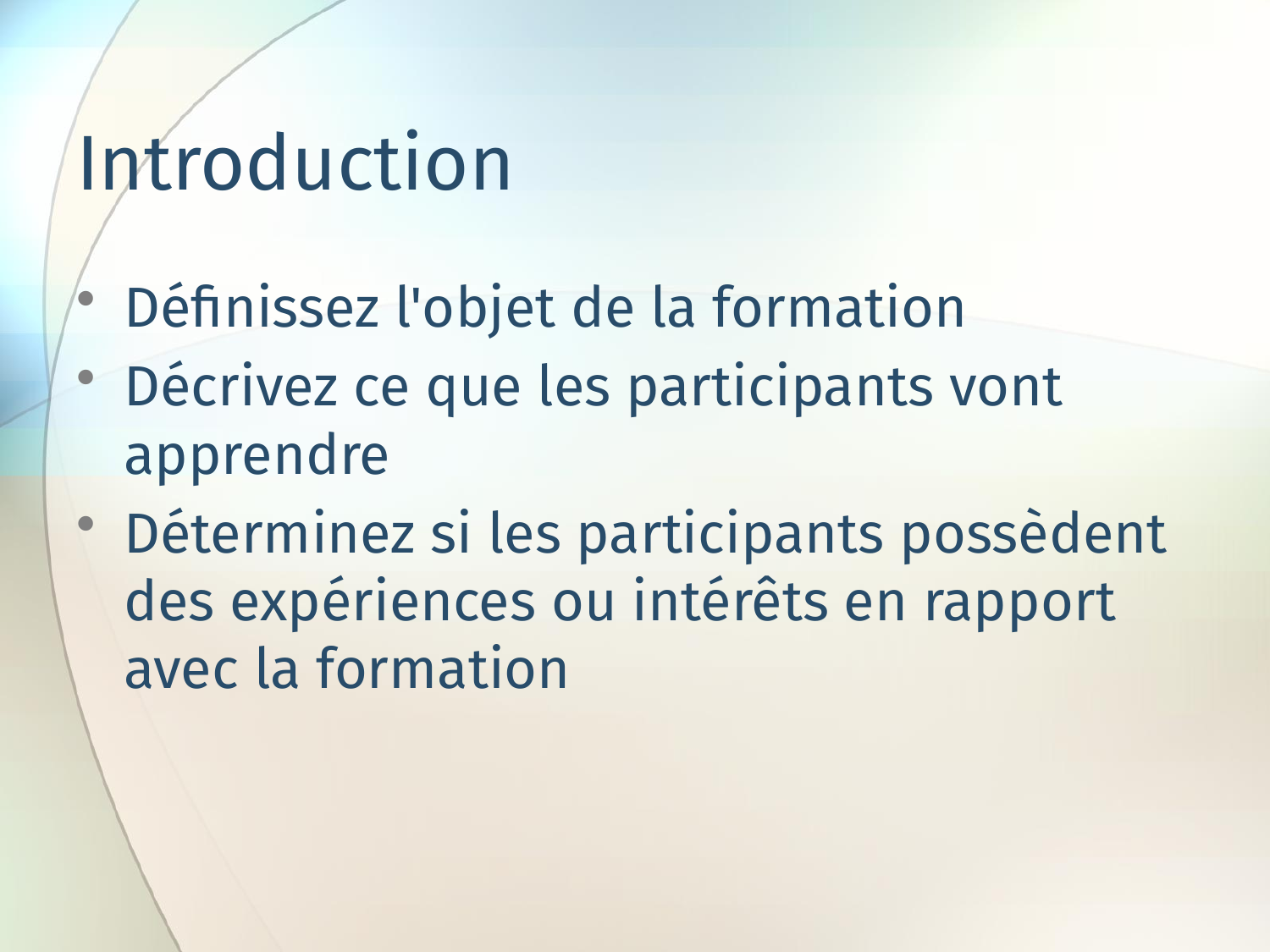

# Introduction
Définissez l'objet de la formation
Décrivez ce que les participants vont apprendre
Déterminez si les participants possèdent des expériences ou intérêts en rapport avec la formation